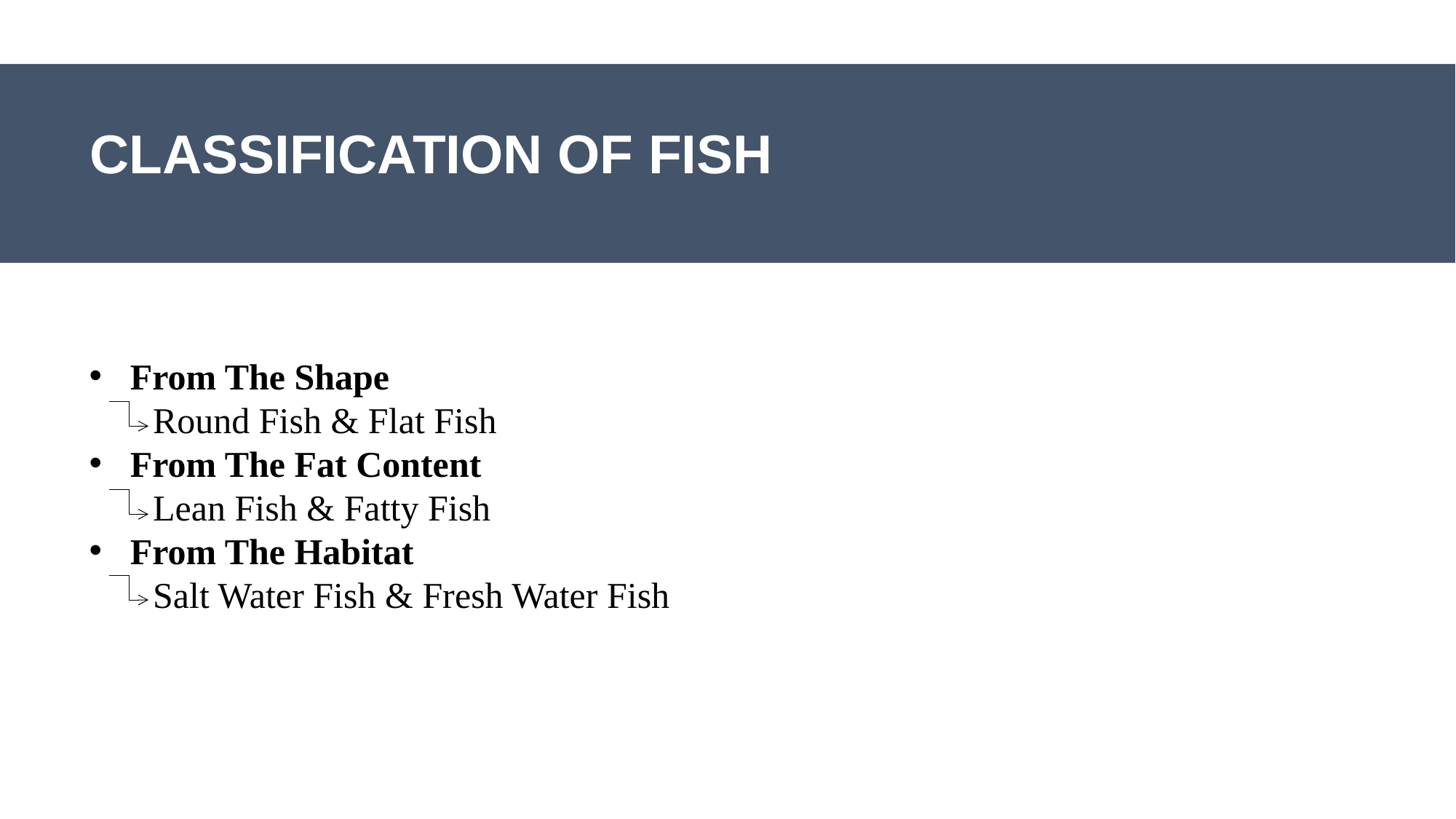

CLASSIFICATION OF FISH
From The Shape
       Round Fish & Flat Fish
From The Fat Content
       Lean Fish & Fatty Fish
From The Habitat
       Salt Water Fish & Fresh Water Fish